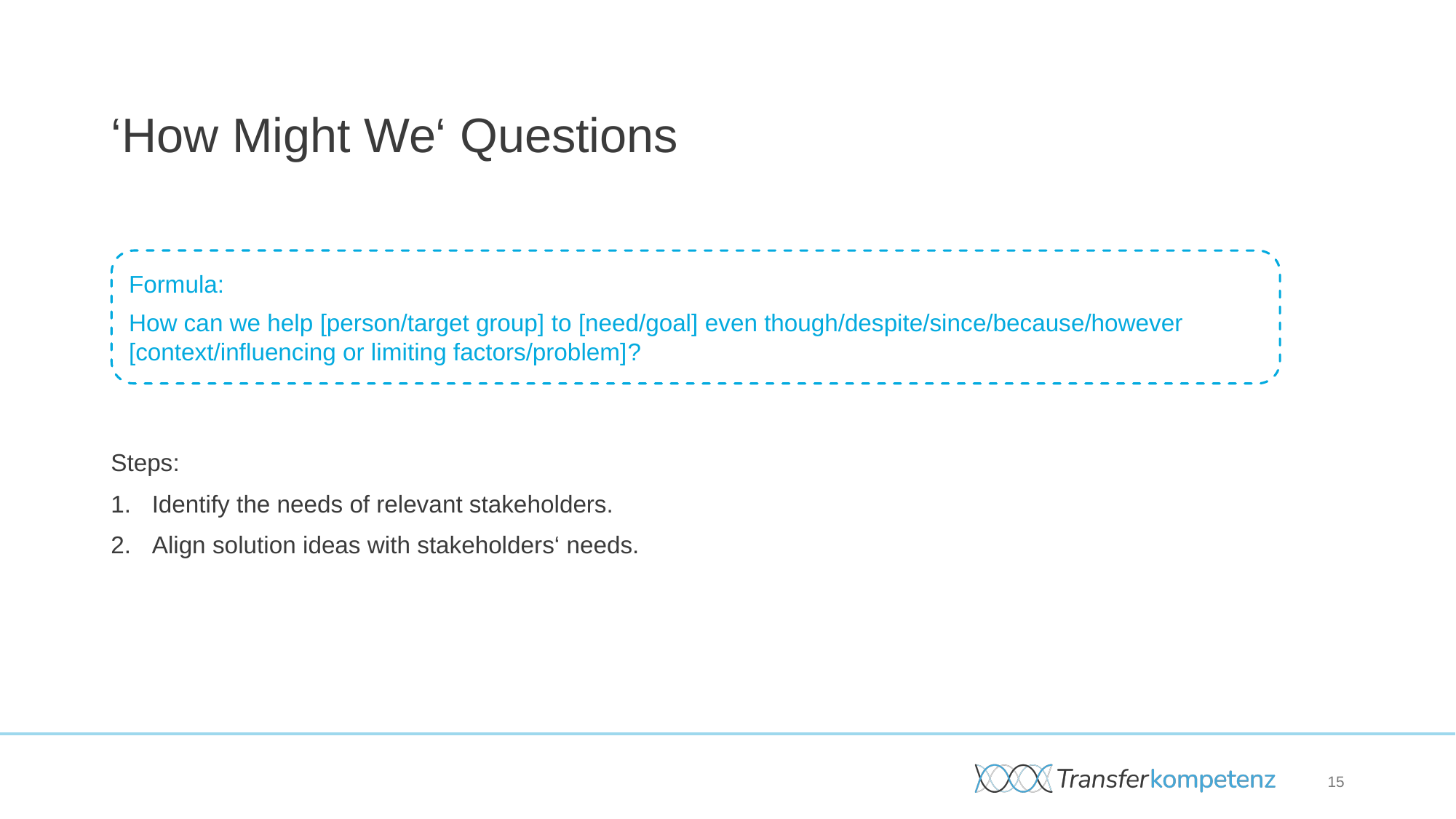

# ‘How Might We‘ Questions

Steps:
Identify the needs of relevant stakeholders.
Align solution ideas with stakeholders‘ needs.

Formula:
How can we help [person/target group] to [need/goal] even though/despite/since/because/however [context/influencing or limiting factors/problem]?
15